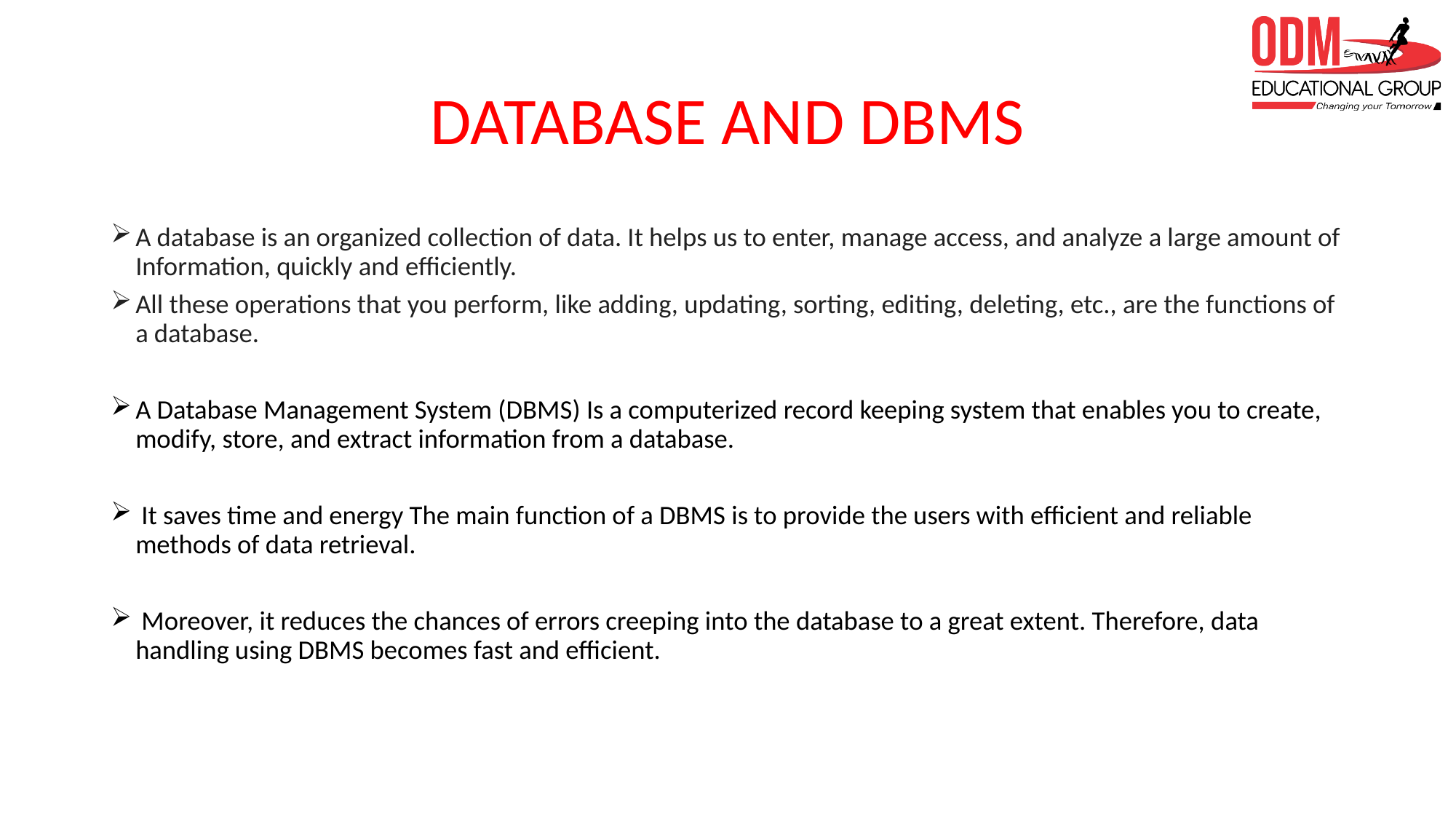

# DATABASE AND DBMS
A database is an organized collection of data. It helps us to enter, manage access, and analyze a large amount of Information, quickly and efficiently.
All these operations that you perform, like adding, updating, sorting, editing, deleting, etc., are the functions of a database.

A Database Management System (DBMS) Is a computerized record keeping system that enables you to create, modify, store, and extract information from a database.

 It saves time and energy The main function of a DBMS is to provide the users with efficient and reliable methods of data retrieval.

 Moreover, it reduces the chances of errors creeping into the database to a great extent. Therefore, data handling using DBMS becomes fast and efficient.